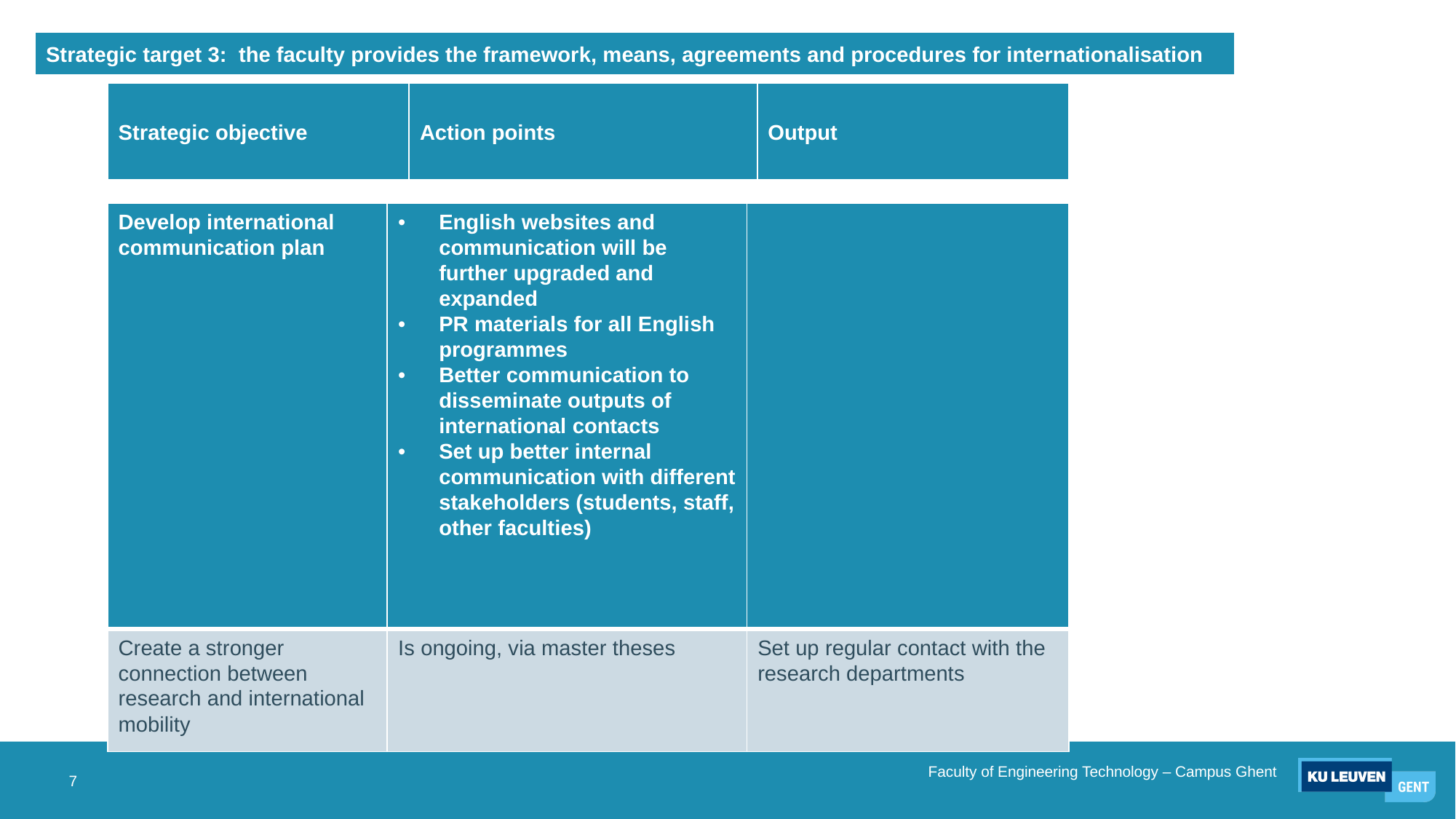

| Strategic target 3: the faculty provides the framework, means, agreements and procedures for internationalisation |
| --- |
| Strategic objective | Action points | Output |
| --- | --- | --- |
| Develop international communication plan | English websites and communication will be further upgraded and expanded PR materials for all English programmes Better communication to disseminate outputs of international contacts Set up better internal communication with different stakeholders (students, staff, other faculties) |  |
| --- | --- | --- |
| Create a stronger connection between research and international mobility | Is ongoing, via master theses | Set up regular contact with the research departments |
7
Faculty of Engineering Technology – Campus Ghent